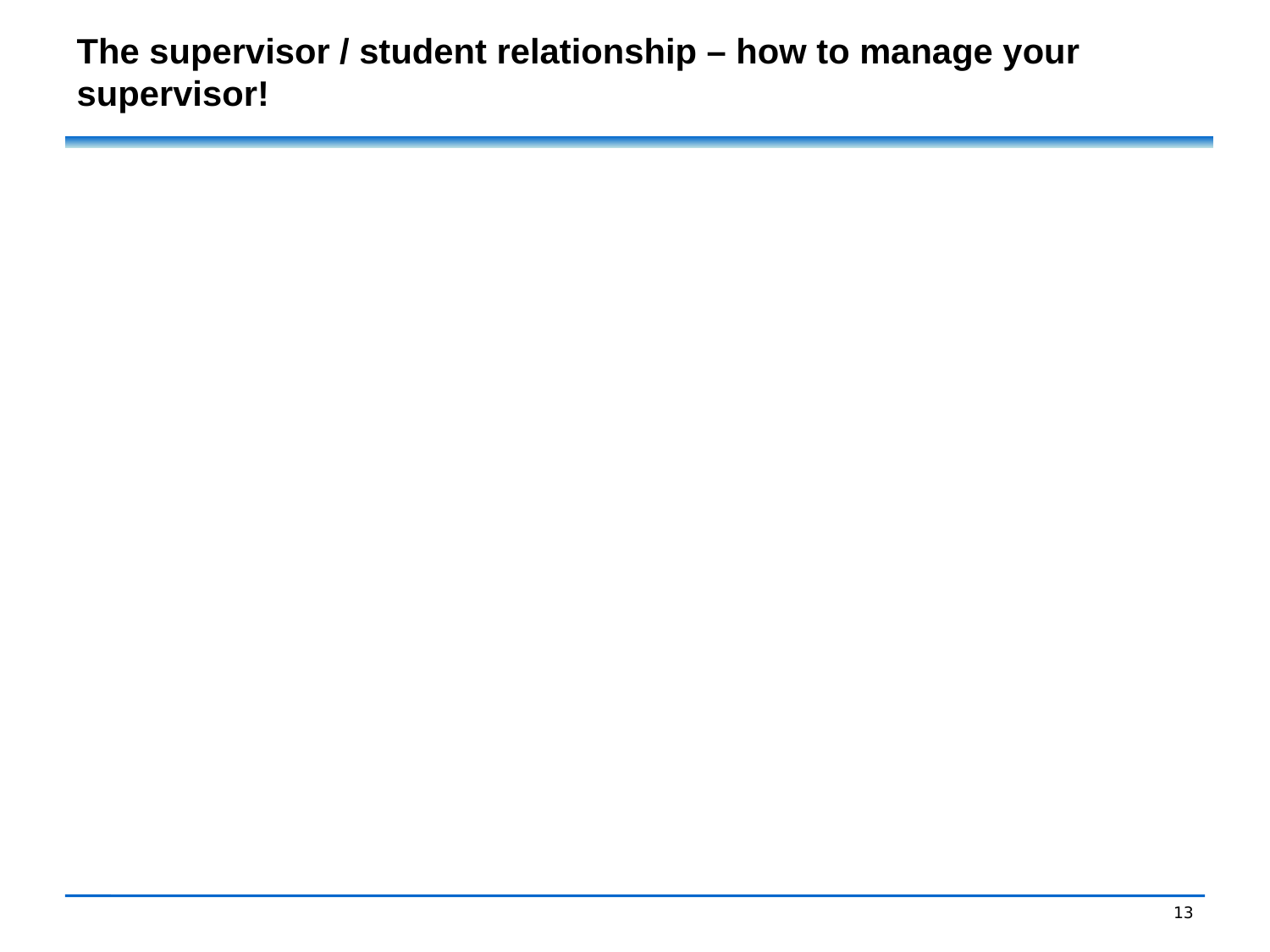

# The supervisor / student relationship – how to manage your supervisor!
13